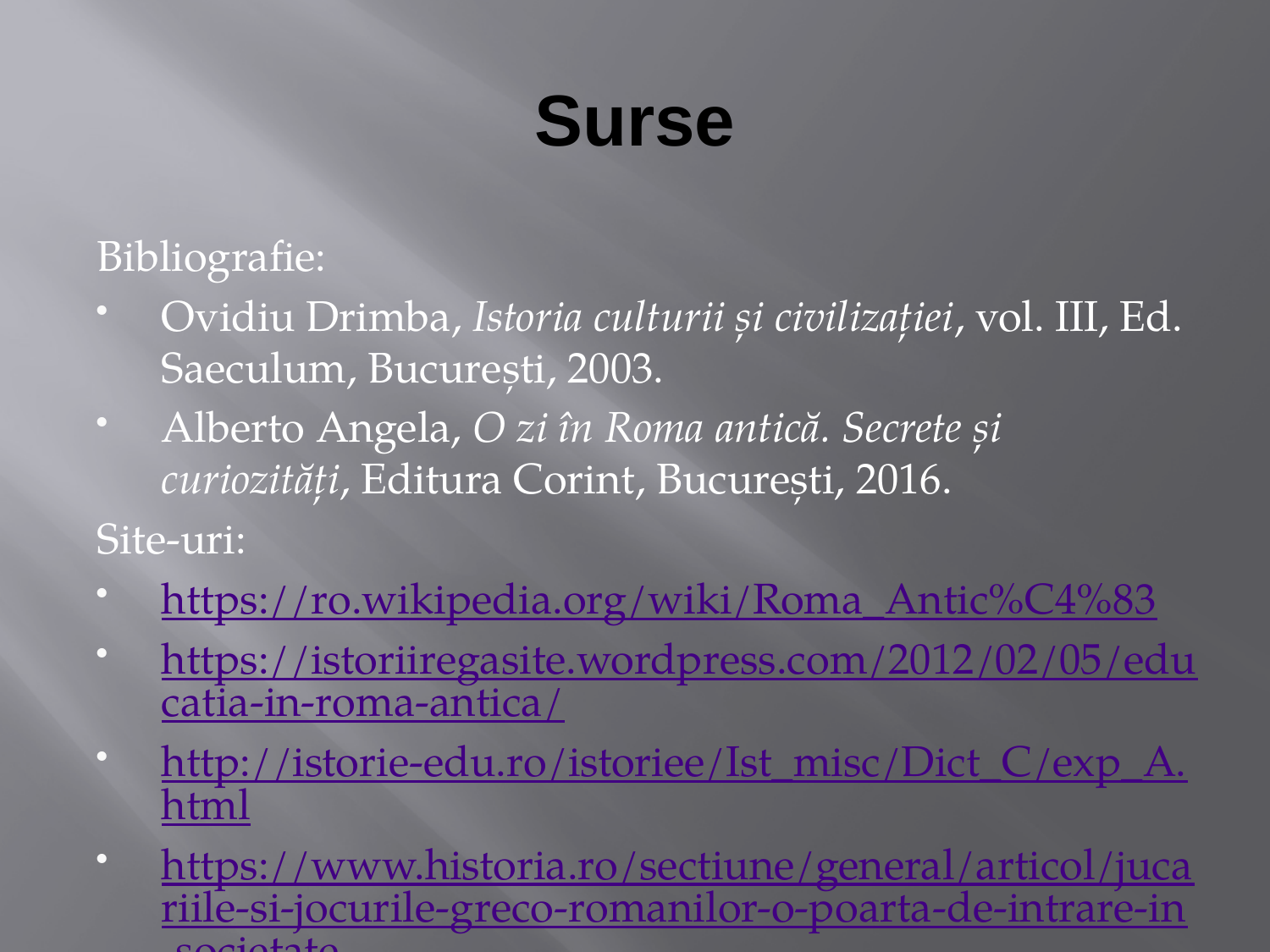

# Surse
Bibliografie:
Ovidiu Drimba, Istoria culturii şi civilizaţiei, vol. III, Ed. Saeculum, Bucureşti, 2003.
Alberto Angela, O zi în Roma antică. Secrete și curiozități, Editura Corint, București, 2016.
Site-uri:
https://ro.wikipedia.org/wiki/Roma_Antic%C4%83
https://istoriiregasite.wordpress.com/2012/02/05/educatia-in-roma-antica/
http://istorie-edu.ro/istoriee/Ist_misc/Dict_C/exp_A.html
https://www.historia.ro/sectiune/general/articol/jucariile-si-jocurile-greco-romanilor-o-poarta-de-intrare-in-societate
https://commons.m.wikimedia.org/wiki/Main_Page